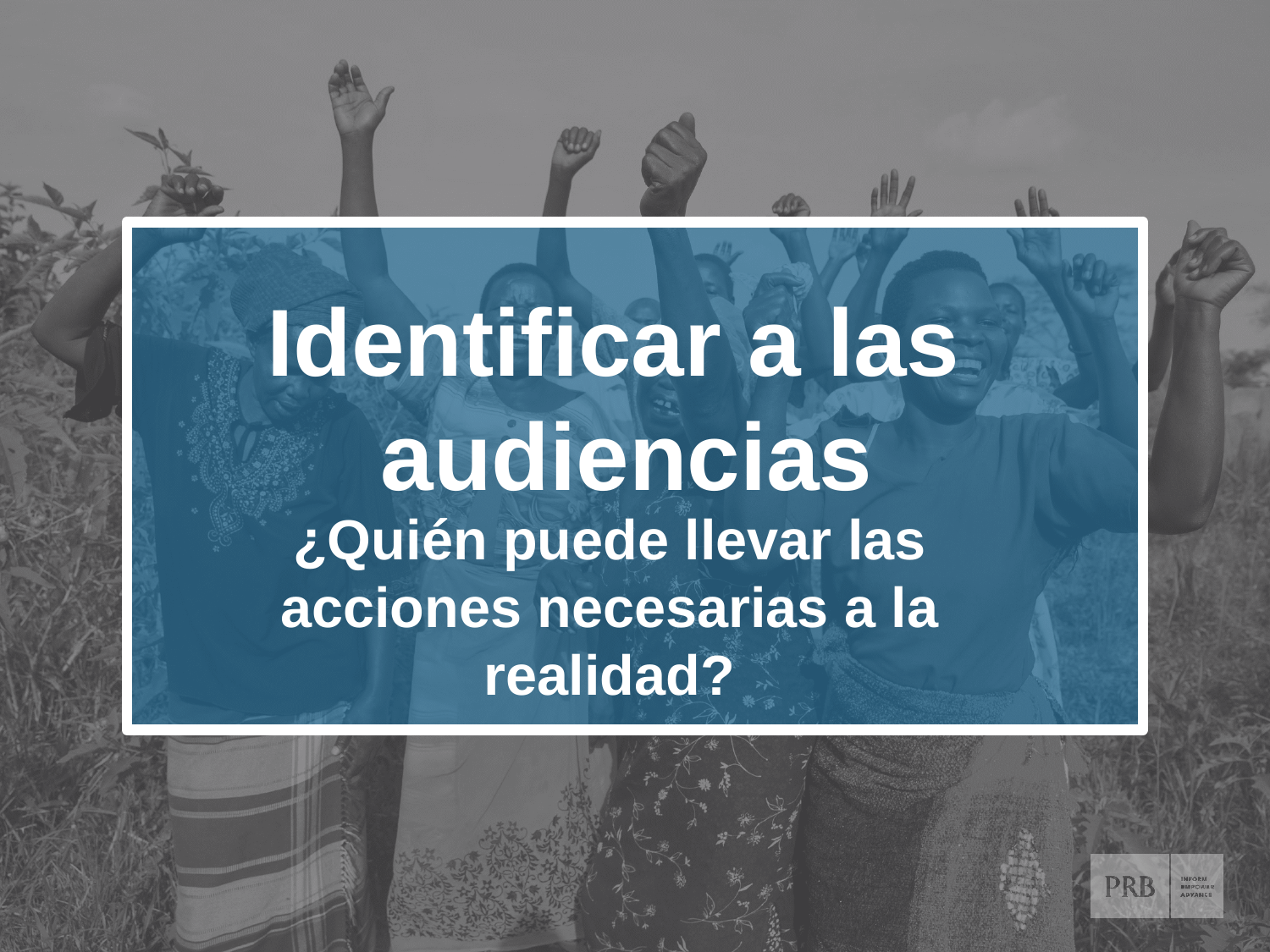

Identificar a las
audiencias
¿Quién puede llevar las acciones necesarias a la realidad?